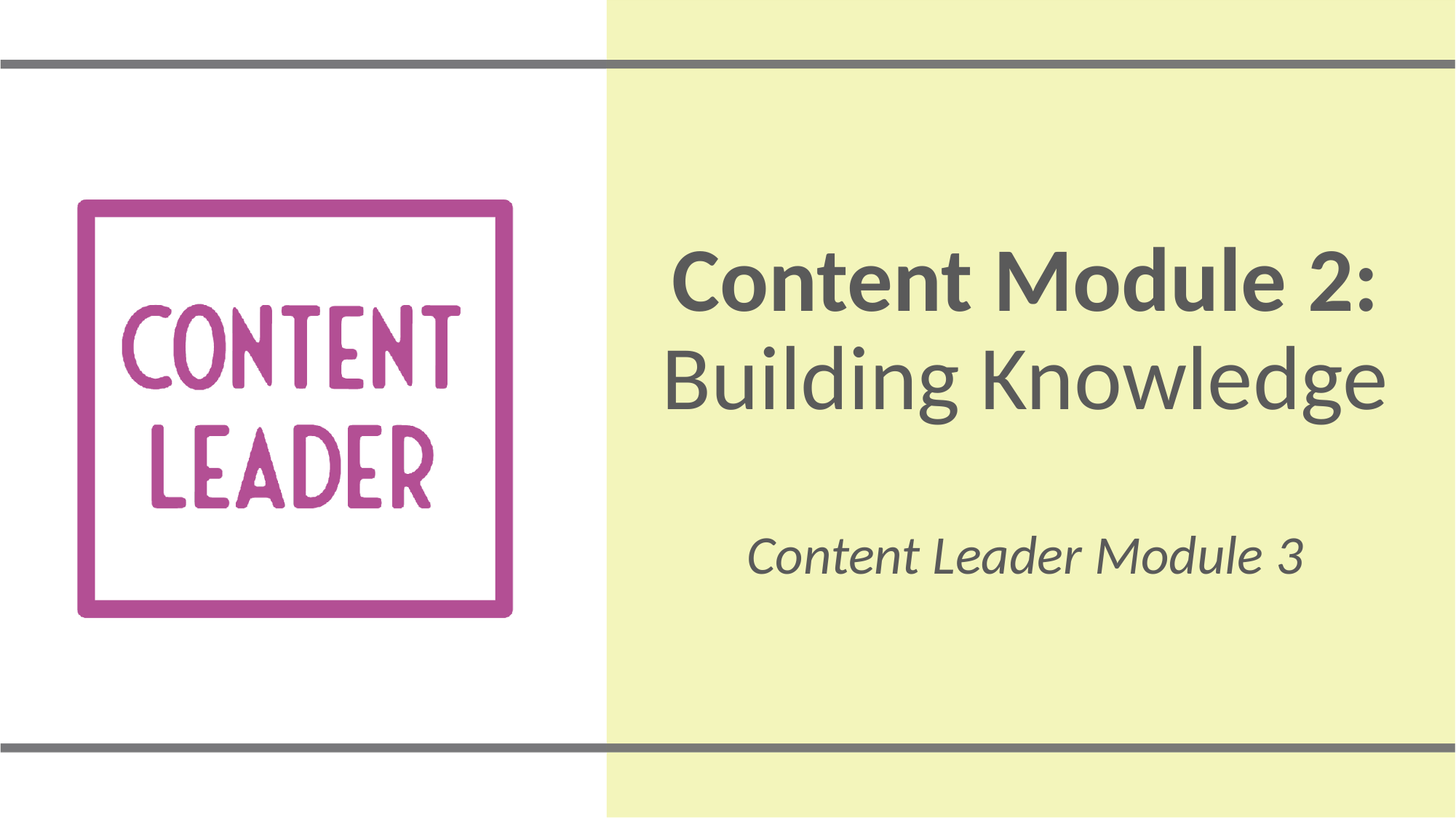

# Content Module 2: Building Knowledge Content Leader Module 3